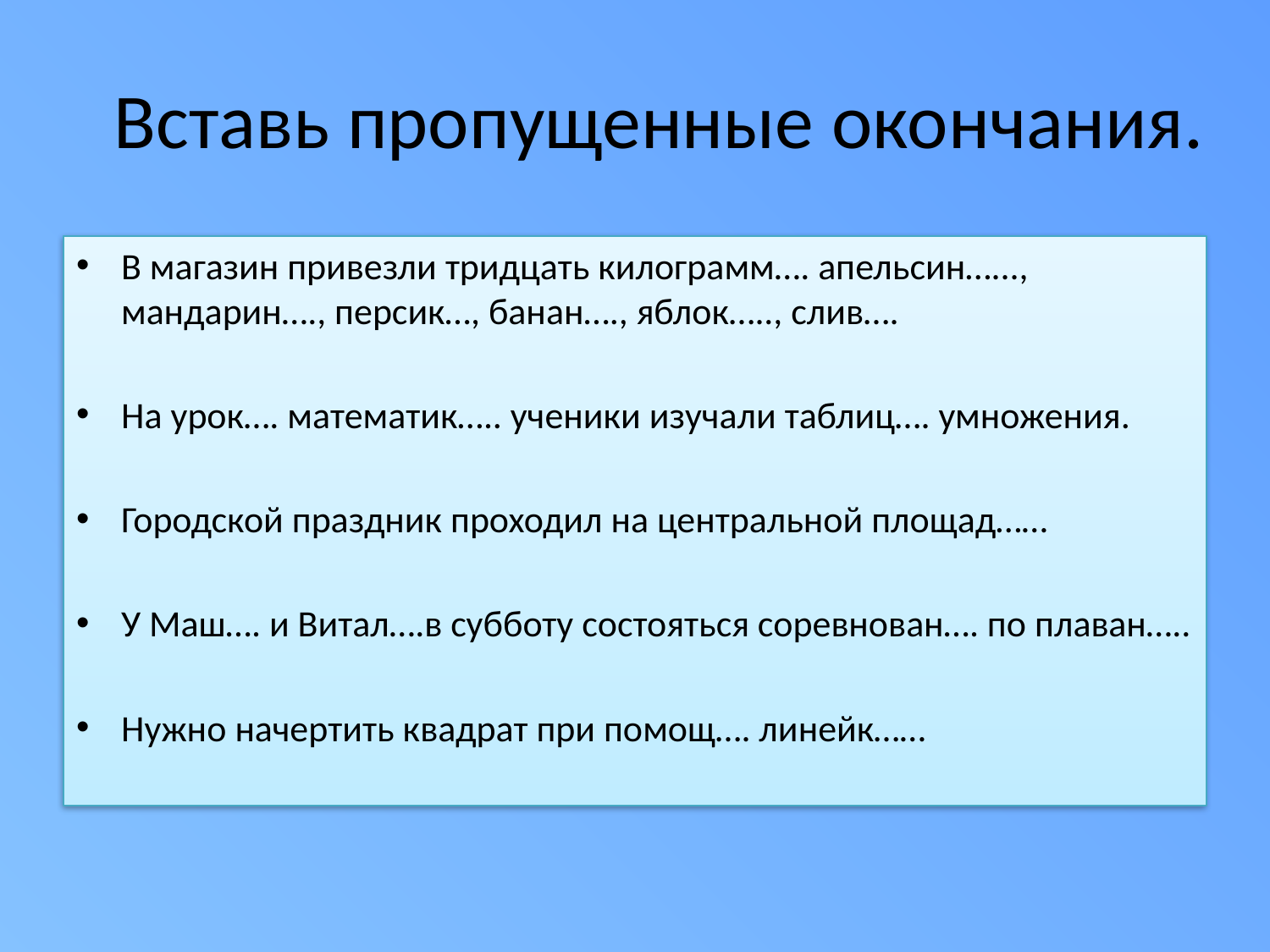

# Вставь пропущенные окончания.
В магазин привезли тридцать килограмм…. апельсин…..., мандарин…., персик…, банан…., яблок….., слив….

На урок…. математик….. ученики изучали таблиц…. умножения.

Городской праздник проходил на центральной площад……

У Маш…. и Витал….в субботу состояться соревнован…. по плаван…..

Нужно начертить квадрат при помощ…. линейк……